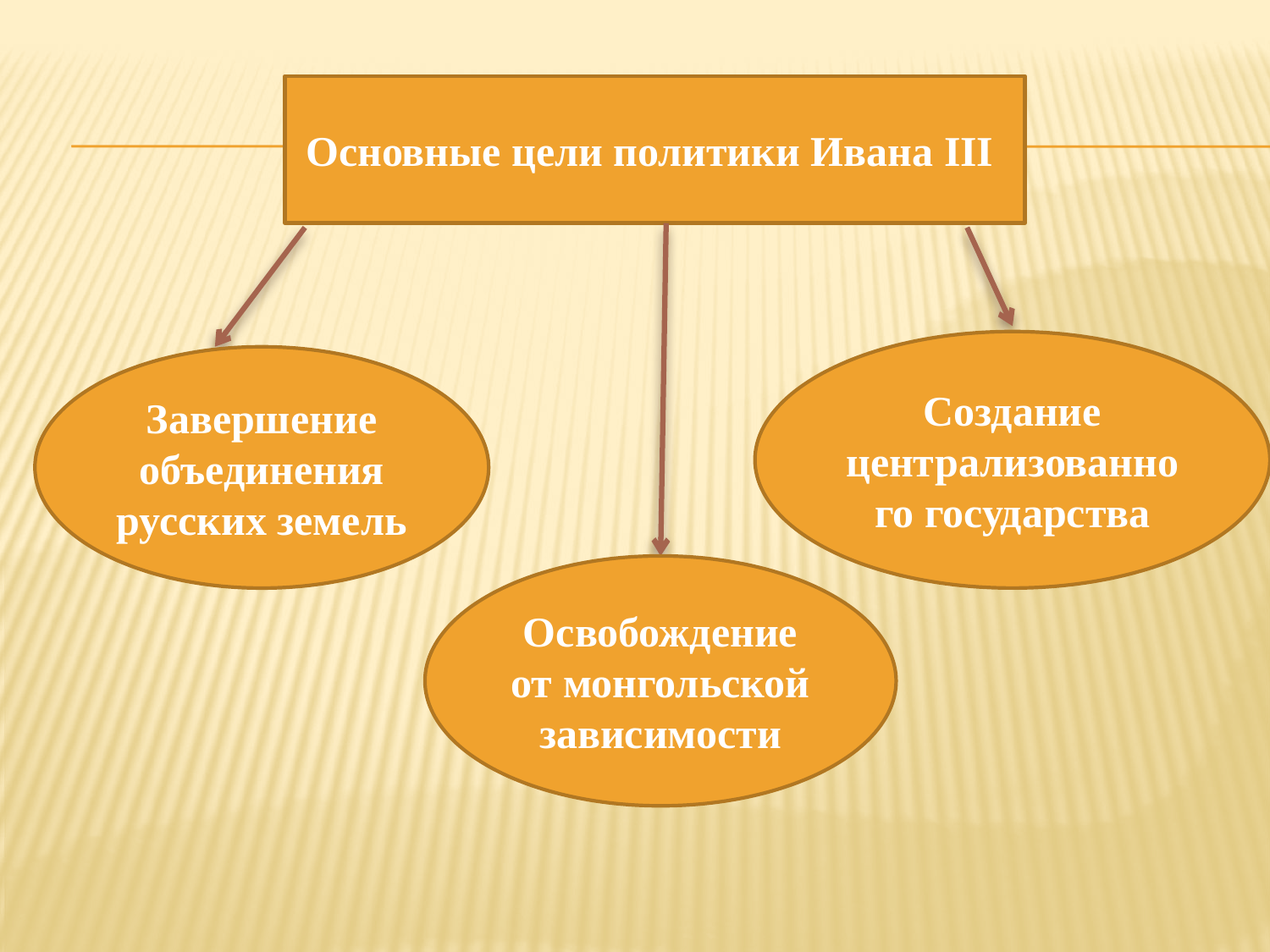

Основные цели политики Ивана III
Создание централизованного государства
Завершение объединения русских земель
Освобождение от монгольской зависимости